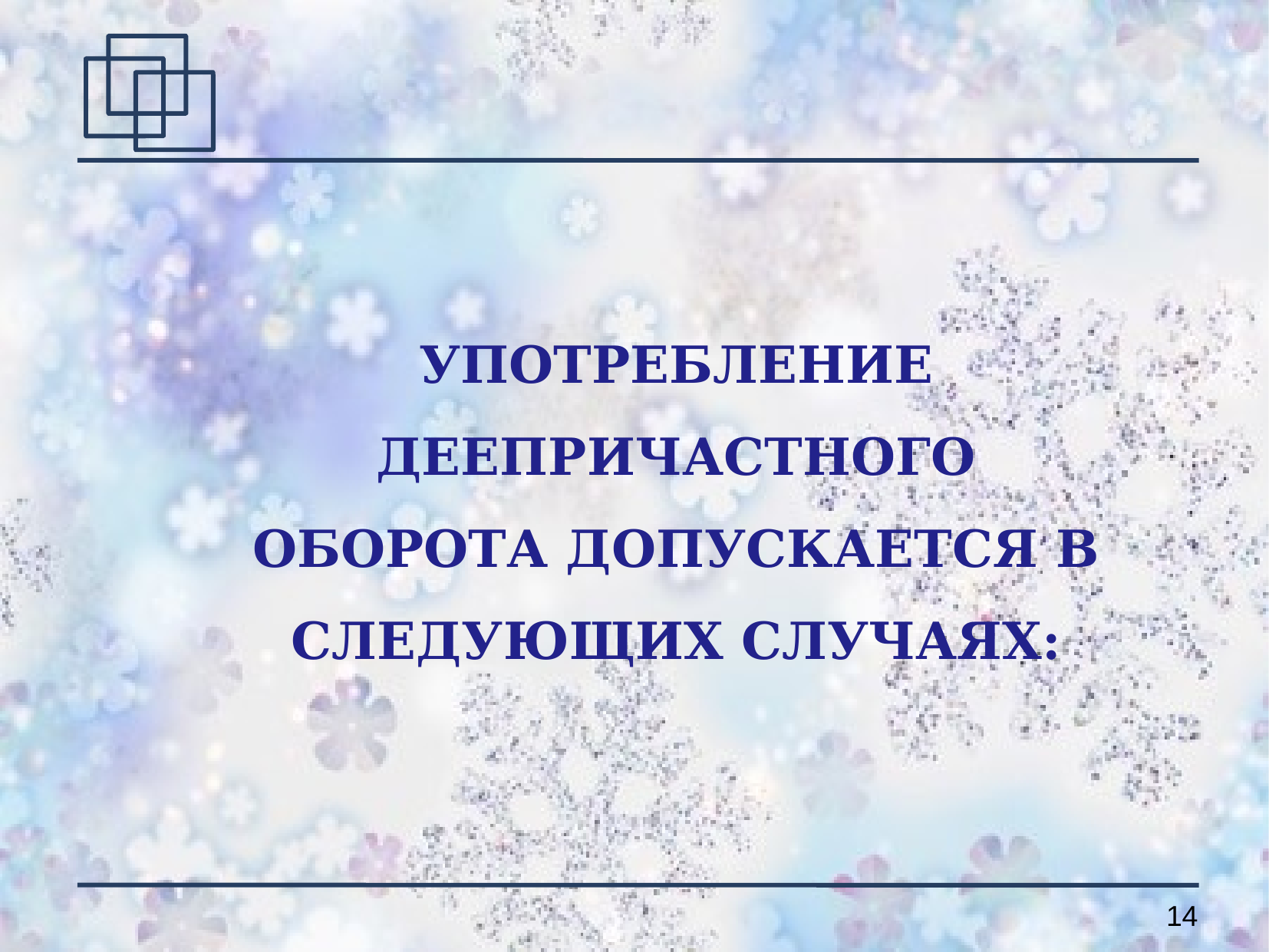

УПОТРЕБЛЕНИЕ ДЕЕПРИЧАСТНОГО ОБОРОТА ДОПУСКАЕТСЯ В СЛЕДУЮЩИХ СЛУЧАЯХ: